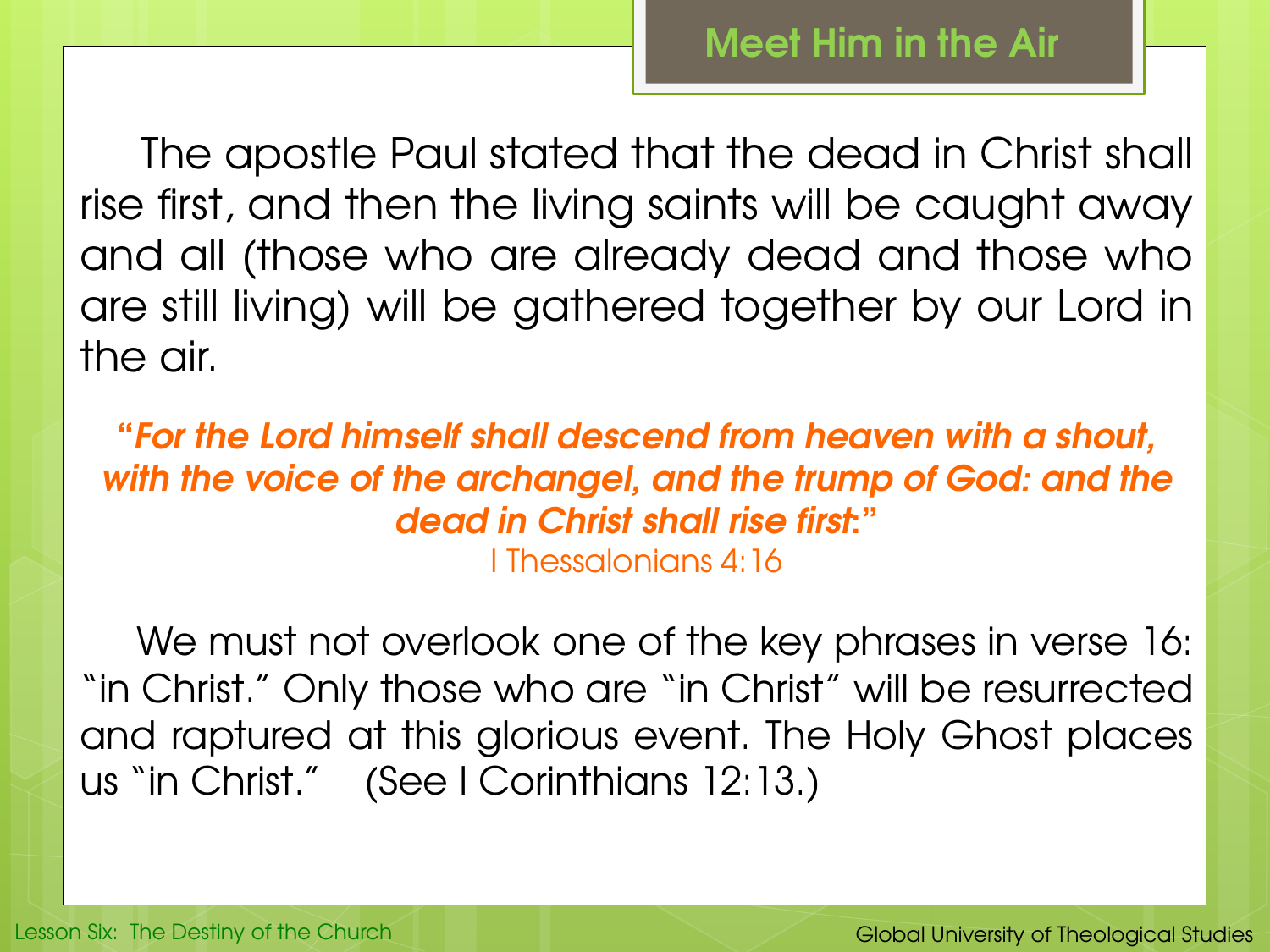

Meet Him in the Air
     The apostle Paul stated that the dead in Christ shall rise first, and then the living saints will be caught away and all (those who are already dead and those who are still living) will be gathered together by our Lord in the air.

“For the Lord himself shall descend from heaven with a shout, with the voice of the archangel, and the trump of God: and the dead in Christ shall rise first:”
I Thessalonians 4:16

     We must not overlook one of the key phrases in verse 16: “in Christ.” Only those who are “in Christ” will be resurrected and raptured at this glorious event. The Holy Ghost places us “in Christ.”    (See I Corinthians 12:13.)
 Global University of Theological Studies
Lesson Six:  The Destiny of the Church